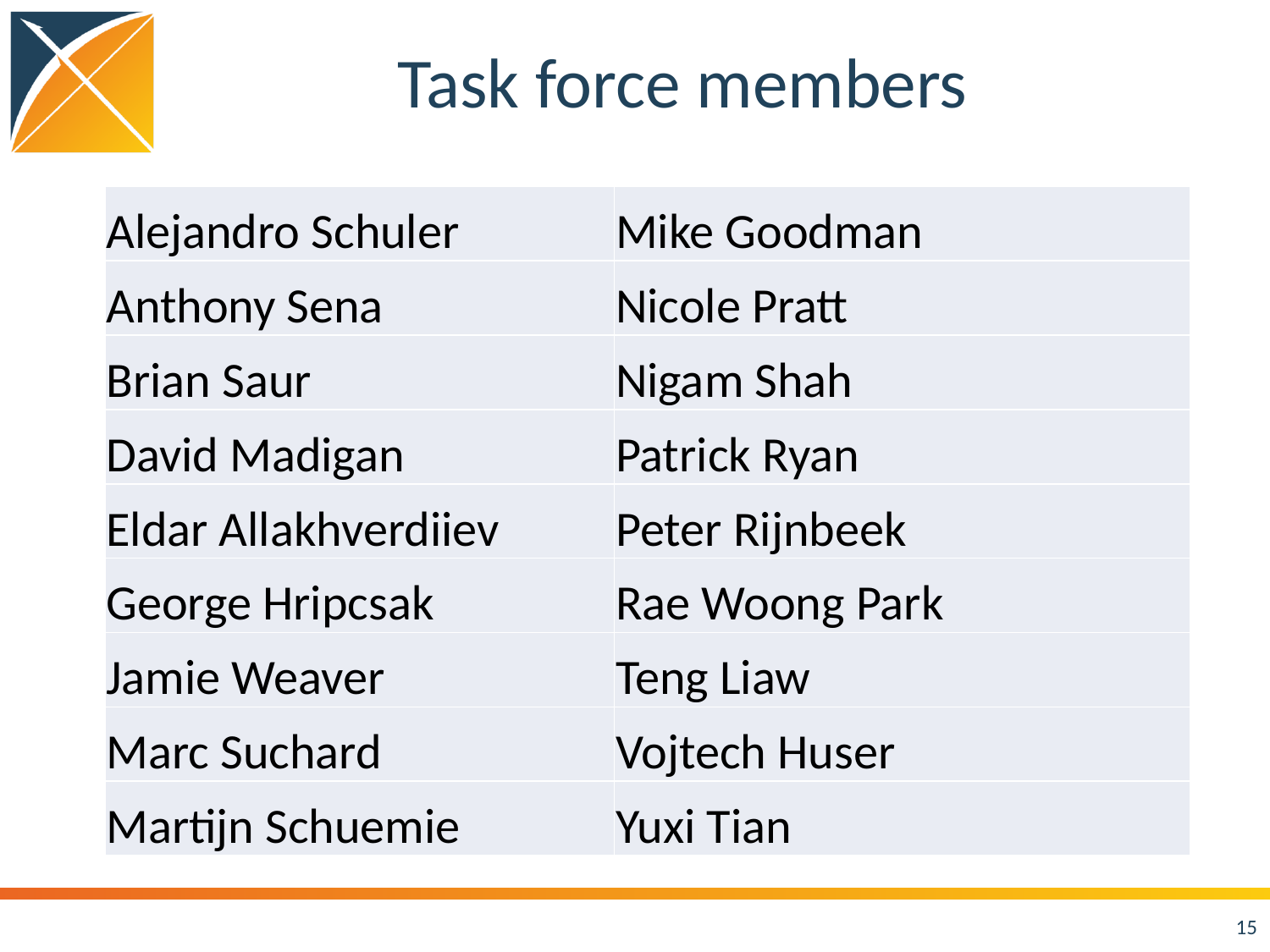

# Task force members
| Alejandro Schuler | Mike Goodman |
| --- | --- |
| Anthony Sena | Nicole Pratt |
| Brian Saur | Nigam Shah |
| David Madigan | Patrick Ryan |
| Eldar Allakhverdiiev | Peter Rijnbeek |
| George Hripcsak | Rae Woong Park |
| Jamie Weaver | Teng Liaw |
| Marc Suchard | Vojtech Huser |
| Martijn Schuemie | Yuxi Tian |
15